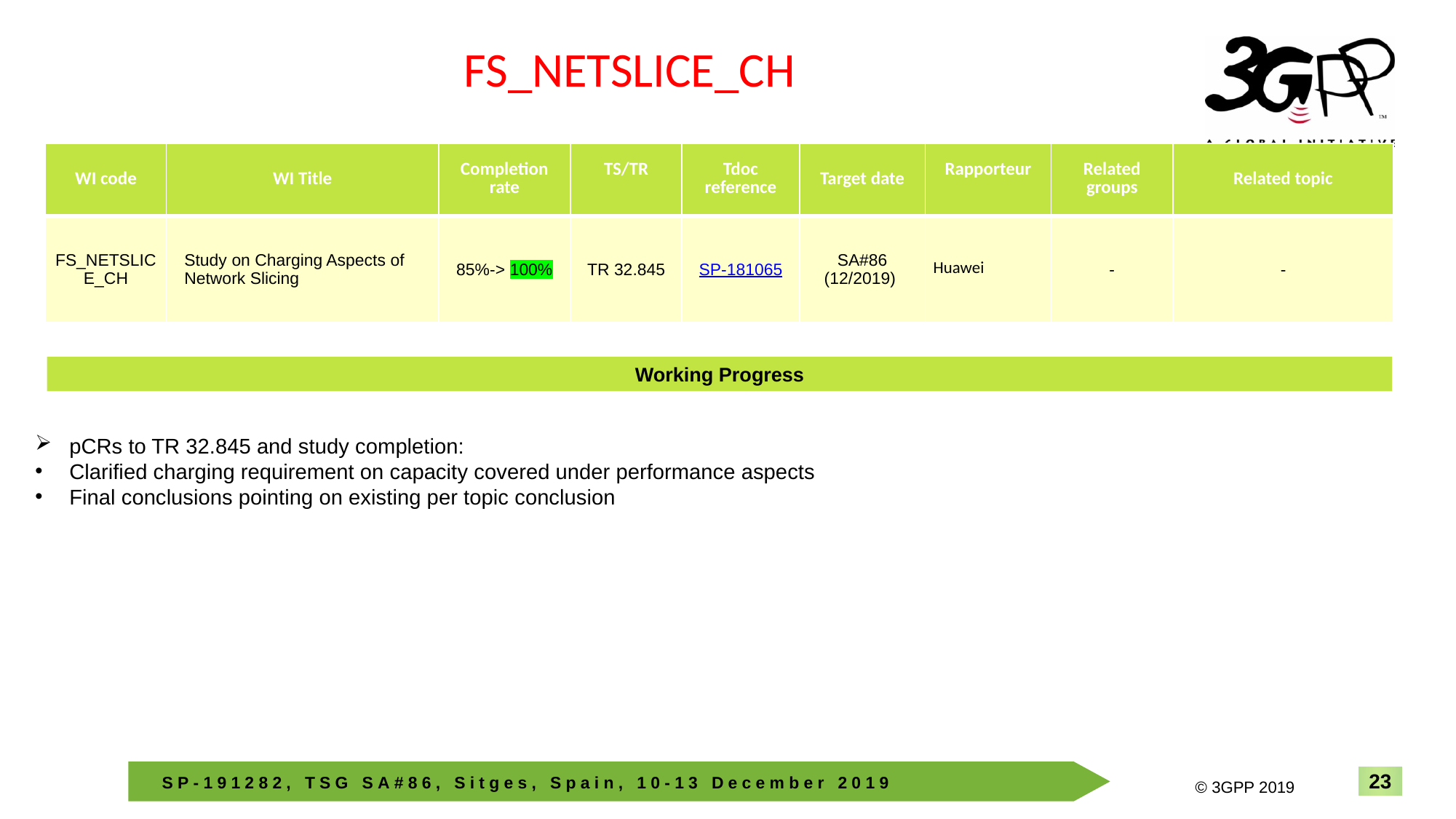

FS_NETSLICE_CH
| WI code | WI Title | Completion rate | TS/TR | Tdoc reference | Target date | Rapporteur | Related groups | Related topic |
| --- | --- | --- | --- | --- | --- | --- | --- | --- |
| FS\_NETSLICE\_CH | Study on Charging Aspects of Network Slicing | 85%-> 100% | TR 32.845 | SP-181065 | SA#86 (12/2019) | Huawei | - | - |
Working Progress
pCRs to TR 32.845 and study completion:
Clarified charging requirement on capacity covered under performance aspects
Final conclusions pointing on existing per topic conclusion